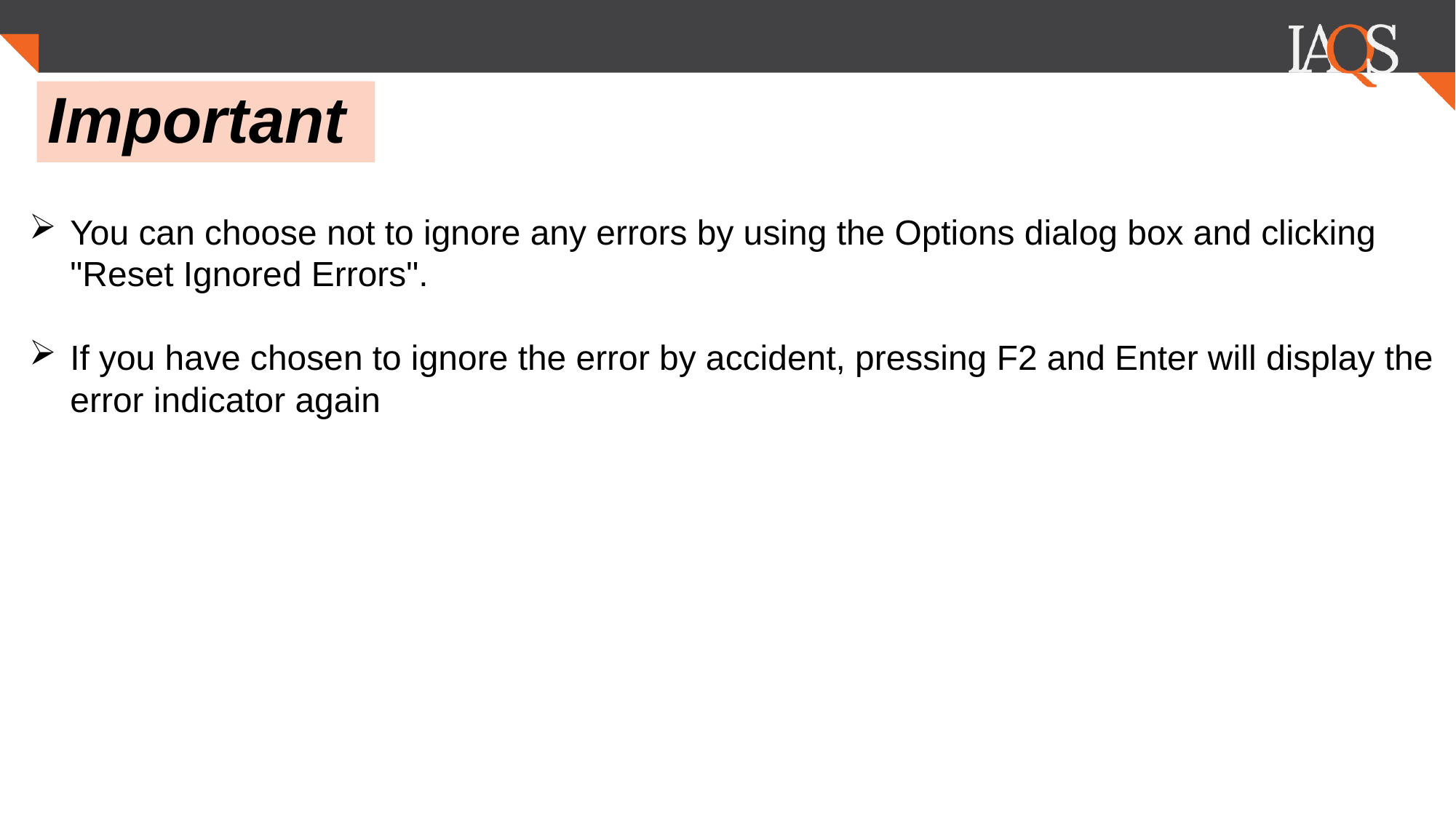

.
# Important

You can choose not to ignore any errors by using the Options dialog box and clicking "Reset Ignored Errors".

If you have chosen to ignore the error by accident, pressing F2 and Enter will display the error indicator again